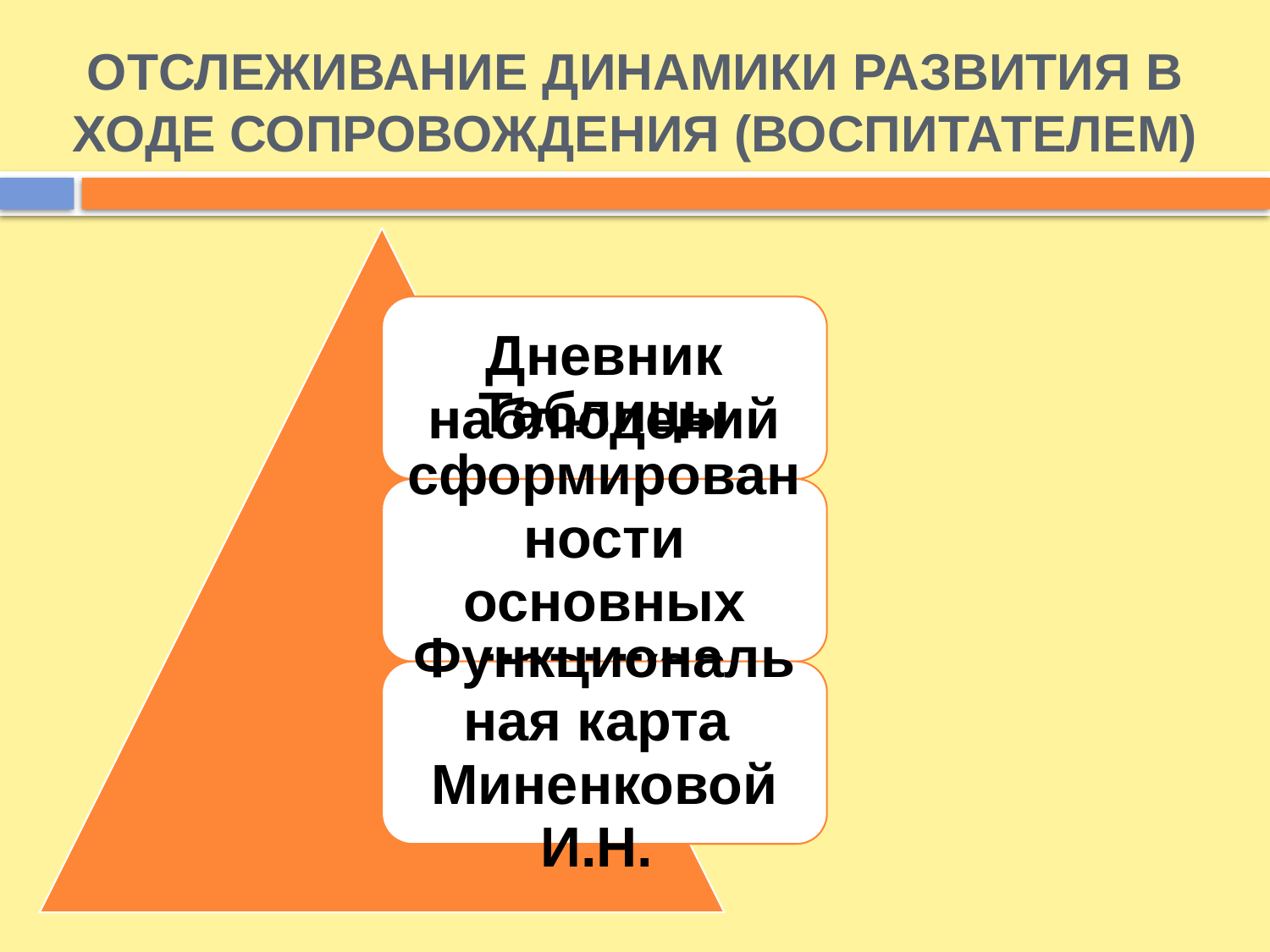

# ОТСЛЕЖИВАНИЕ ДИНАМИКИ РАЗВИТИЯ В ХОДЕ СОПРОВОЖДЕНИЯ (ВОСПИТАТЕЛЕМ)

Миненковой И.Н.